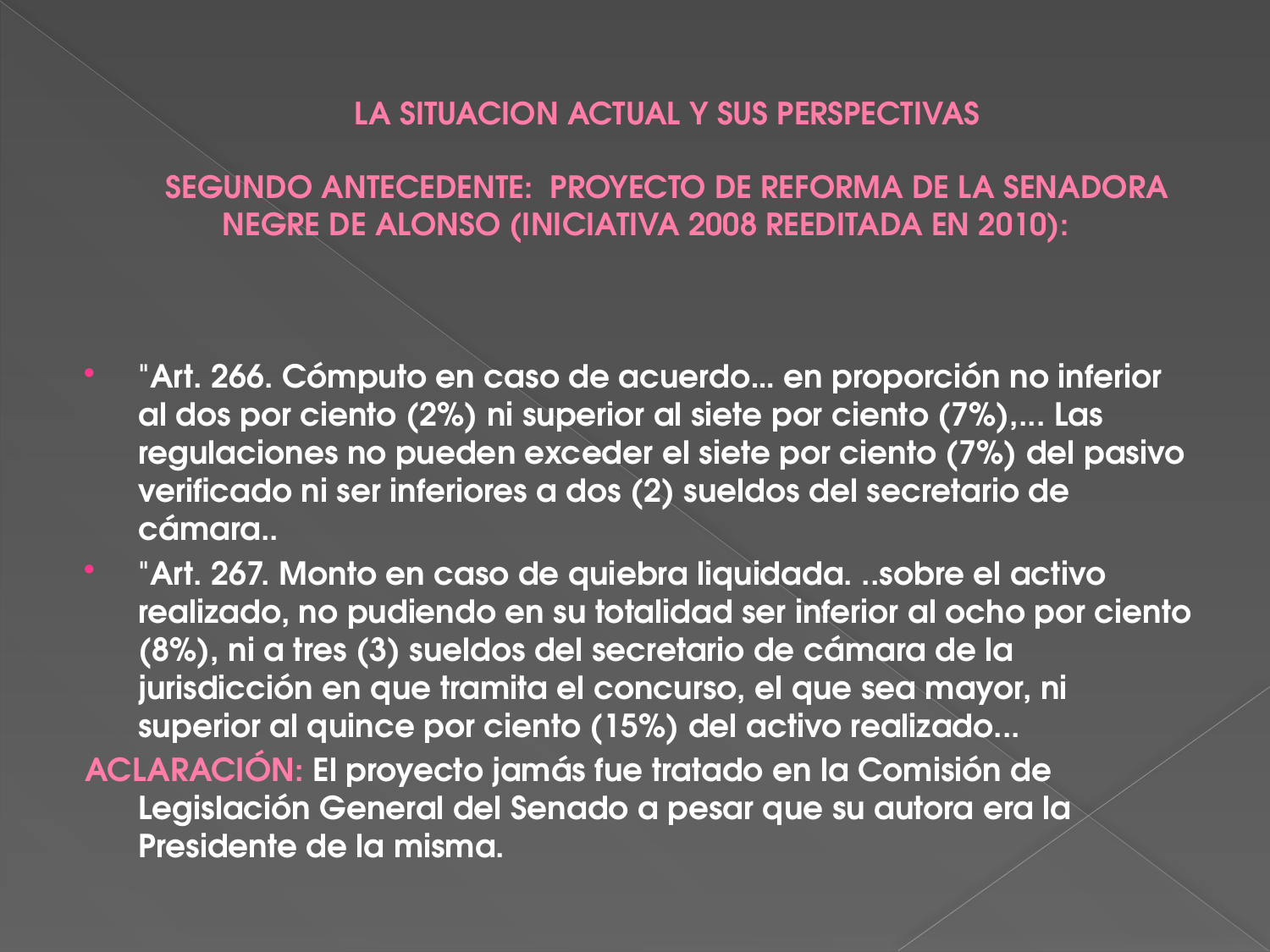

# LA SITUACION ACTUAL Y SUS PERSPECTIVAS SEGUNDO ANTECEDENTE:  PROYECTO DE REFORMA DE LA SENADORA NEGRE DE ALONSO (INICIATIVA 2008 REEDITADA EN 2010):

"Art. 266. Cómputo en caso de acuerdo… en proporción no inferior al dos por ciento (2%) ni superior al siete por ciento (7%),... Las regulaciones no pueden exceder el siete por ciento (7%) del pasivo verificado ni ser inferiores a dos (2) sueldos del secretario de cámara..
"Art. 267. Monto en caso de quiebra liquidada. ..sobre el activo realizado, no pudiendo en su totalidad ser inferior al ocho por ciento (8%), ni a tres (3) sueldos del secretario de cámara de la jurisdicción en que tramita el concurso, el que sea mayor, ni superior al quince por ciento (15%) del activo realizado...
ACLARACIÓN: El proyecto jamás fue tratado en la Comisión de Legislación General del Senado a pesar que su autora era la Presidente de la misma.